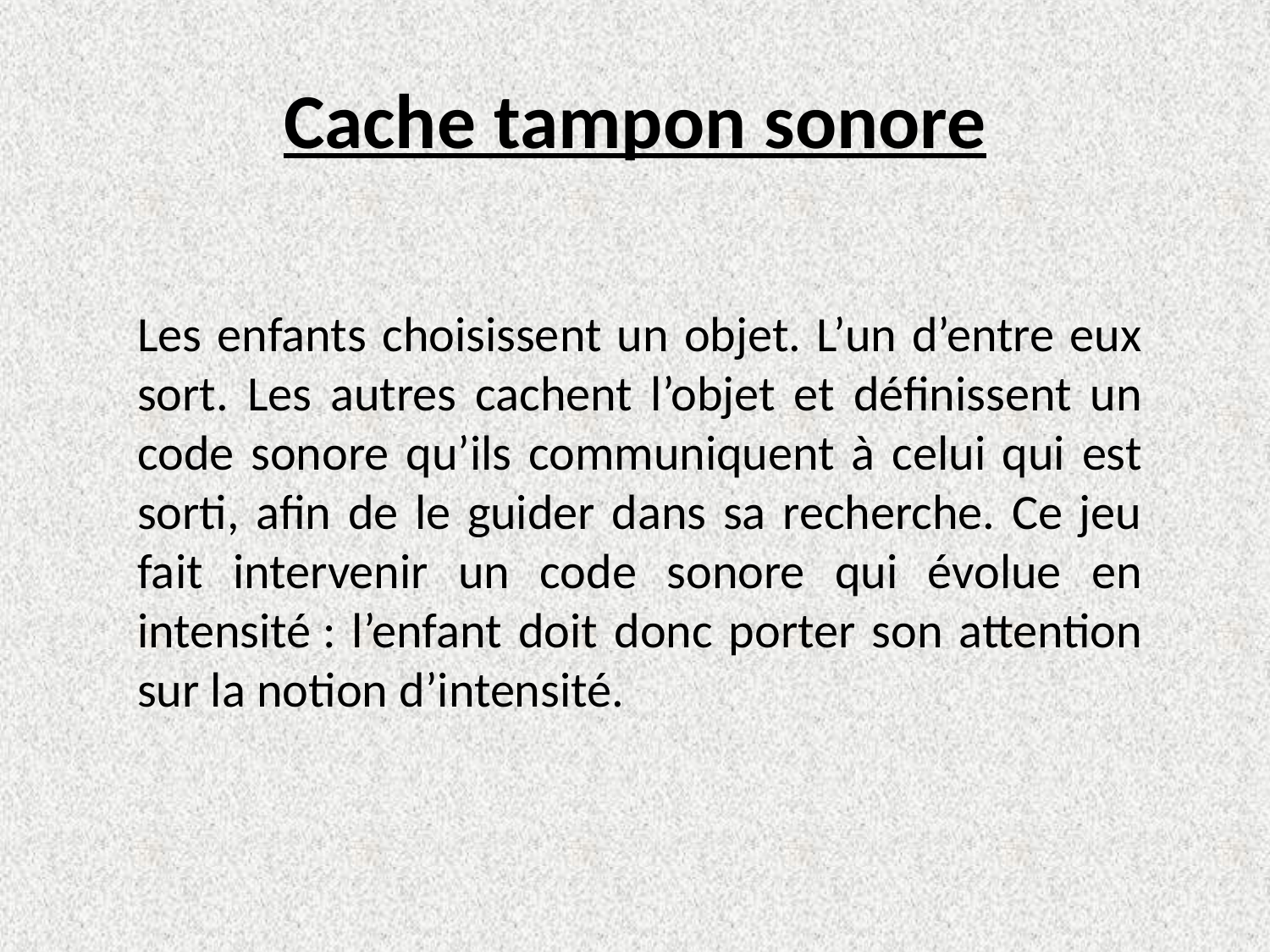

# Cache tampon sonore
Les enfants choisissent un objet. L’un d’entre eux sort. Les autres cachent l’objet et définissent un code sonore qu’ils communiquent à celui qui est sorti, afin de le guider dans sa recherche. Ce jeu fait intervenir un code sonore qui évolue en intensité : l’enfant doit donc porter son attention sur la notion d’intensité.